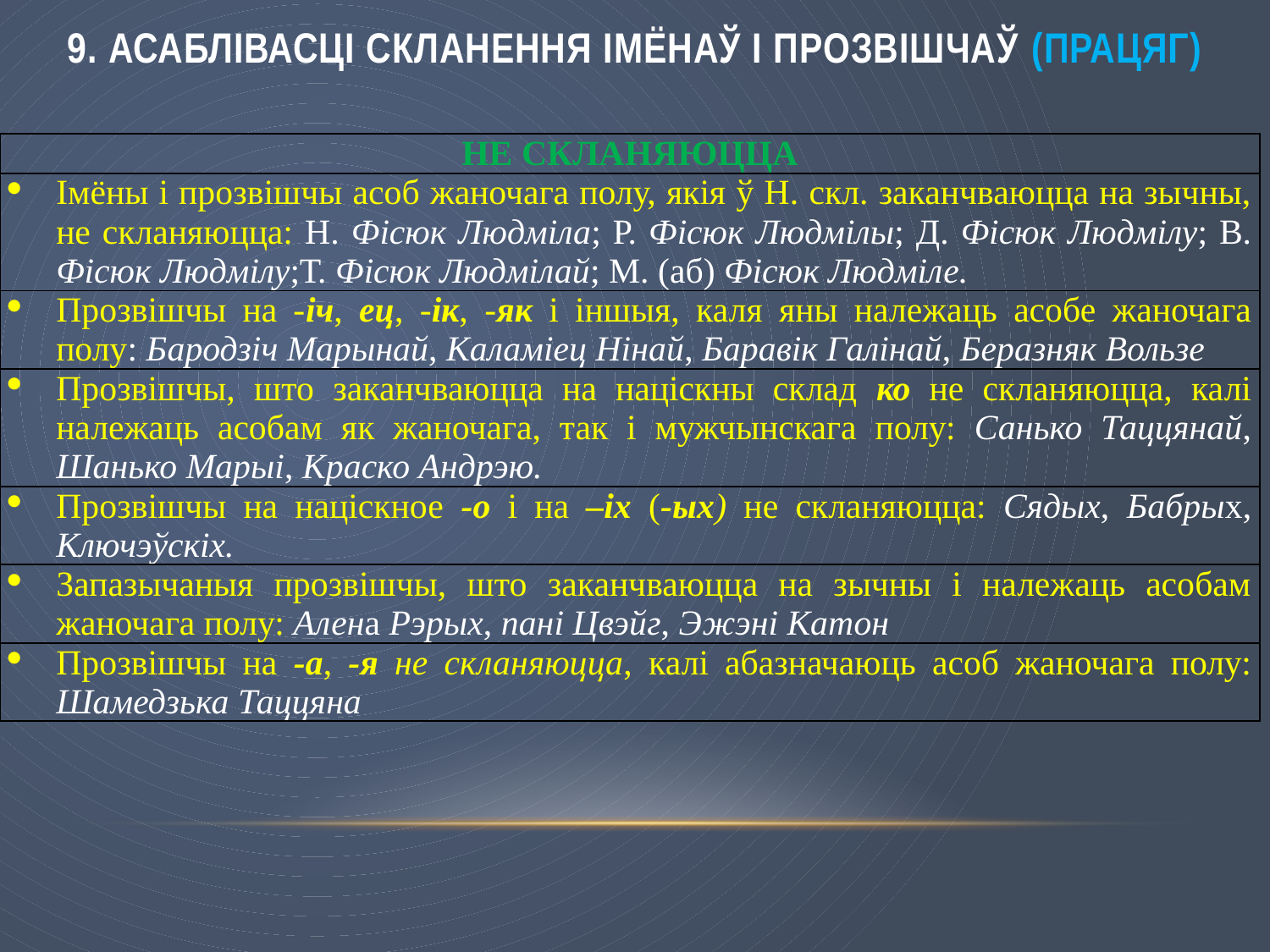

# 9. Асаблівасці скланення імёнаў і прозвішчаў (працяг)
| НЕ СКЛАНЯЮЦЦА |
| --- |
| Імёны і прозвішчы асоб жаночага полу, якія ў Н. скл. заканчваюцца на зычны, не скланяюцца: Н. Фісюк Людміла; Р. Фісюк Людмілы; Д. Фісюк Людмілу; В. Фісюк Людмілу;Т. Фісюк Людмілай; М. (аб) Фісюк Людміле. |
| Прозвішчы на -іч, ец, -ік, -як і іншыя, каля яны належаць асобе жаночага полу: Бародзіч Марынай, Каламіец Нінай, Баравік Галінай, Беразняк Вользе |
| Прозвішчы, што заканчваюцца на націскны склад ко не скланяюцца, калі належаць асобам як жаночага, так і мужчынскага полу: Санько Таццянай, Шанько Марыі, Краско Андрэю. |
| Прозвішчы на націскное -о і на –іх (-ых) не скланяюцца: Сядых, Бабрых, Ключэўскіх. |
| Запазычаныя прозвішчы, што заканчваюцца на зычны і належаць асобам жаночага полу: Алена Рэрых, пані Цвэйг, Эжэні Катон |
| Прозвішчы на -а, -я не скланяюцца, калі абазначаюць асоб жаночага полу: Шамедзька Таццяна |